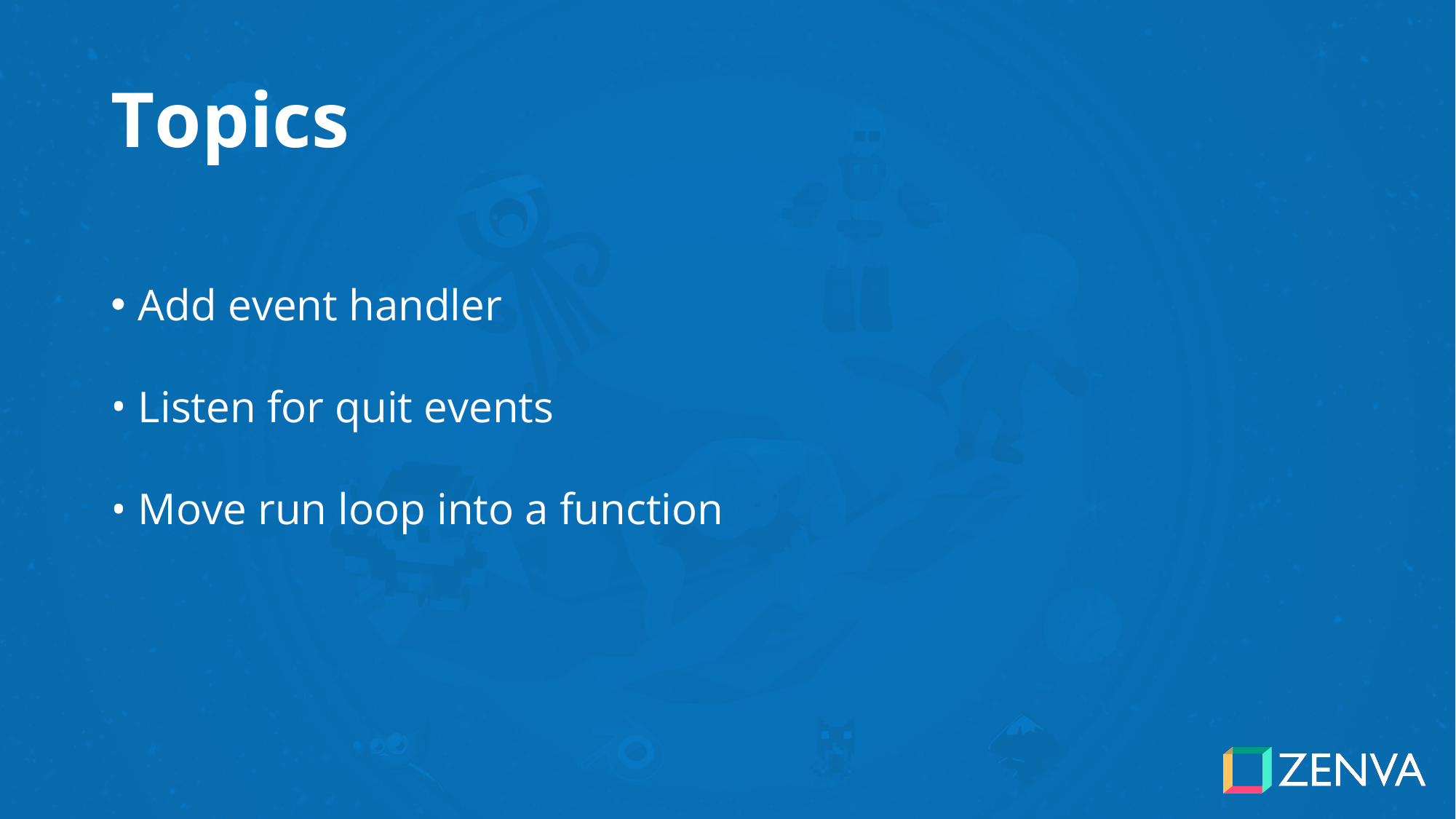

# Topics
Add event handler
Listen for quit events
Move run loop into a function